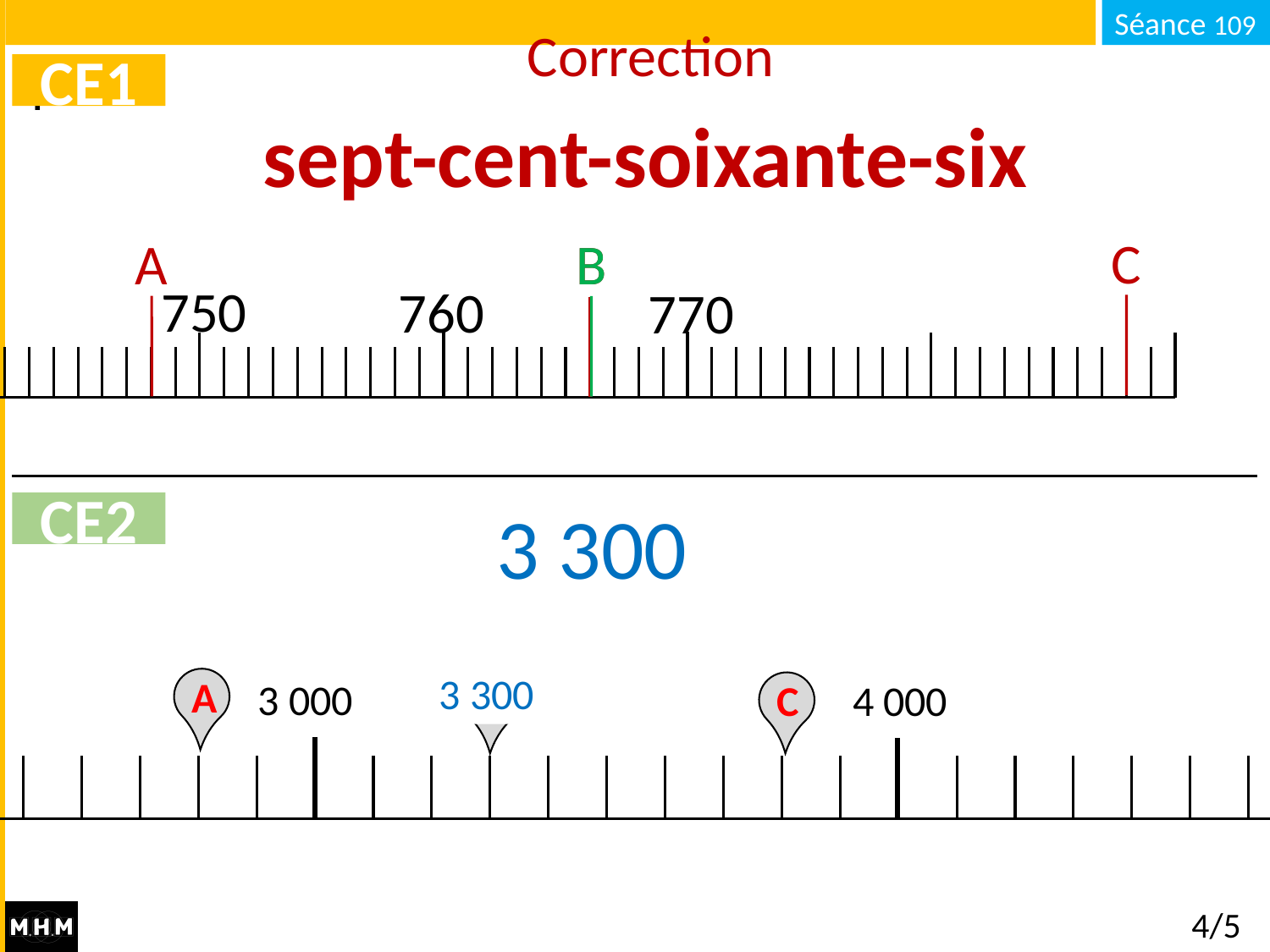

# Correction
CE1
sept-cent-soixante-six
C
A
B
B
750
760
770
3 300
CE2
3 300
A
3 000
B
C
4 000

4/5